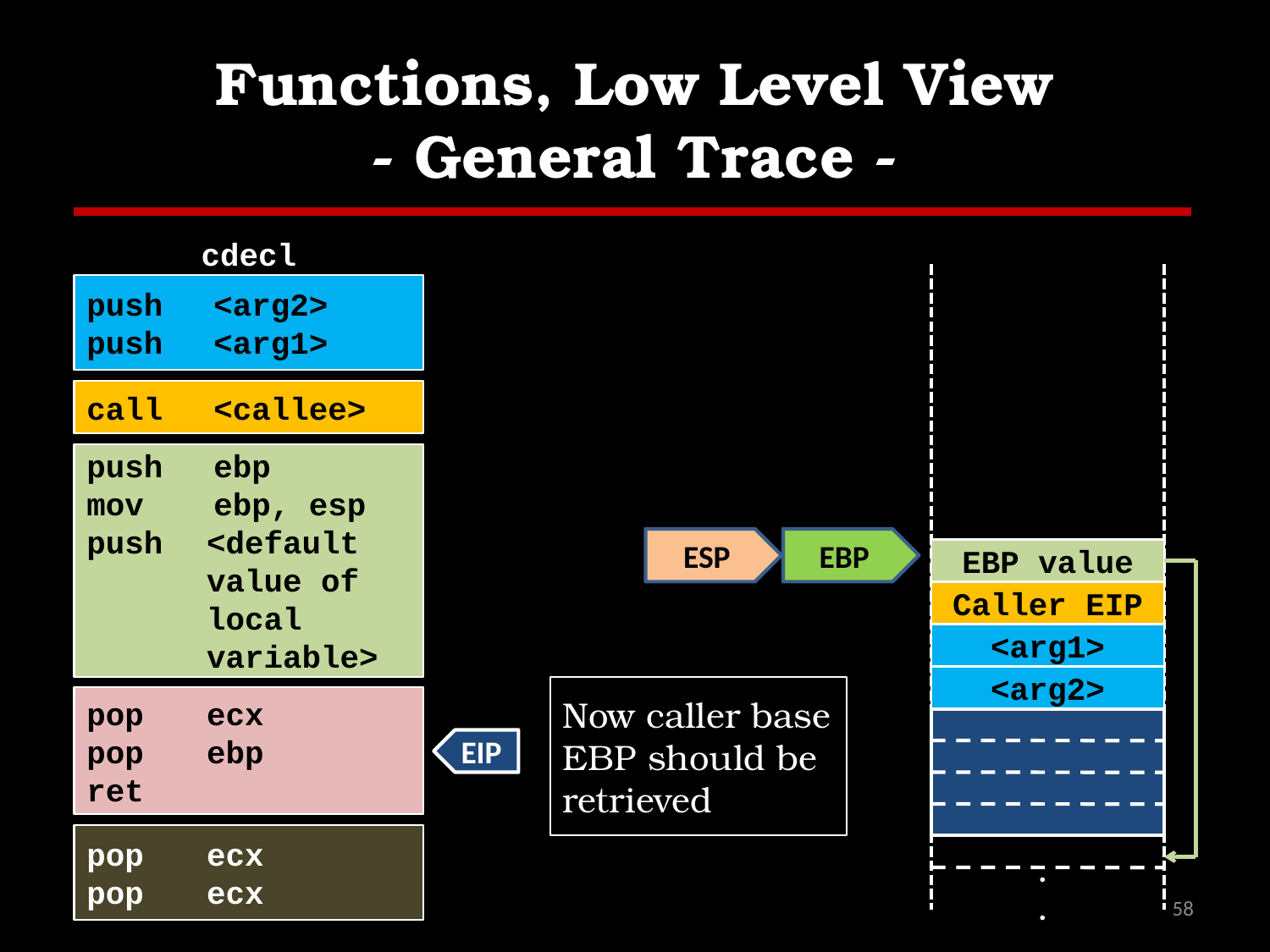

# Functions, Low Level View - General Trace -
cdecl
push	<arg2>
push	<arg1>
call	<callee>
push	ebp
mov	ebp, esp
push	<default value of local variable>
pop	ecx
pop	ebp
ret
pop	ecx
pop	ecx
ESP
EBP
EBP value
Caller EIP
<arg1>
<arg2>
Now caller base EBP should be retrieved

EIP
.
.
58